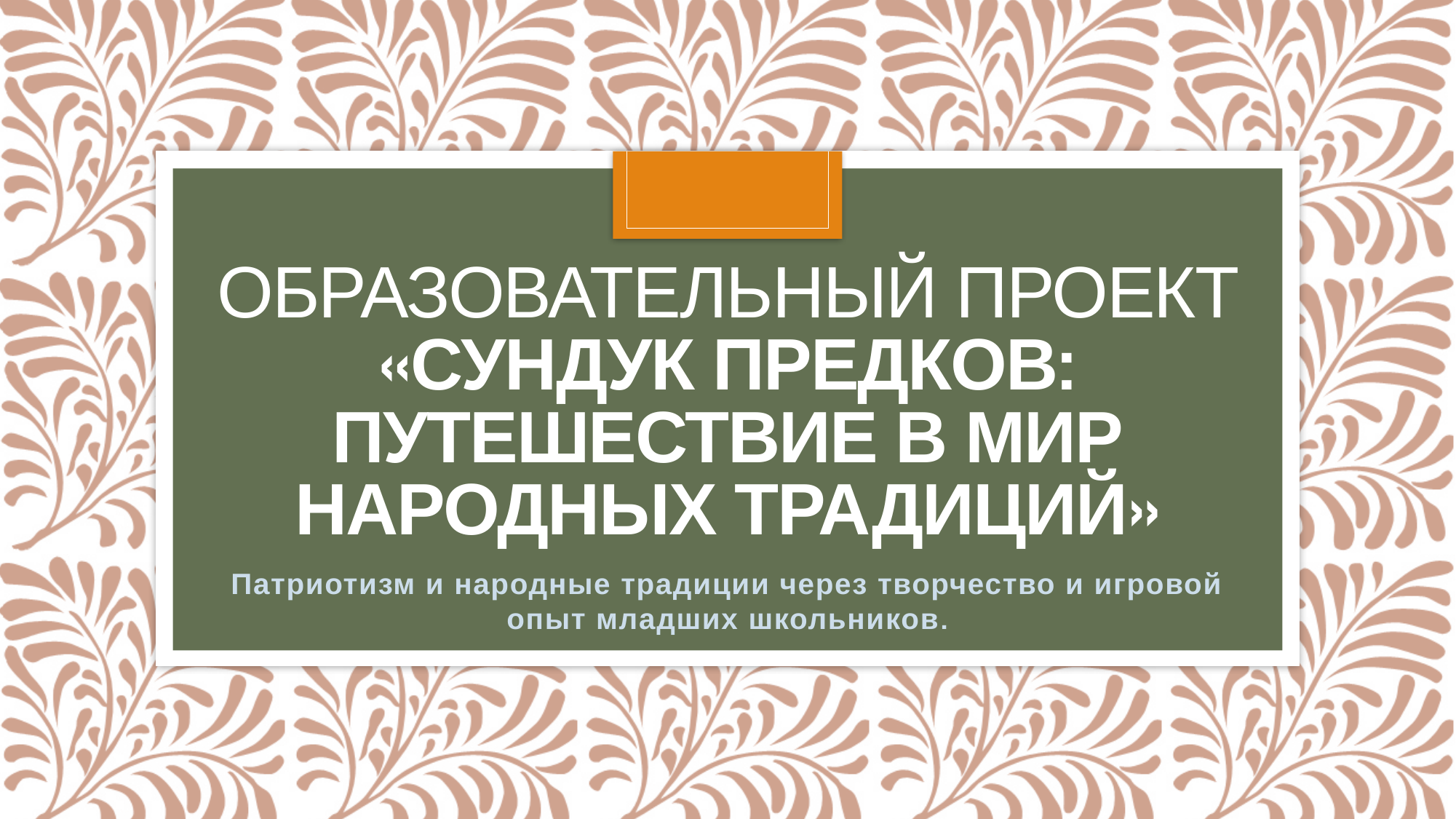

# Образовательный проект «Сундук предков: путешествие в мир народных традиций»
Патриотизм и народные традиции через творчество и игровой опыт младших школьников.